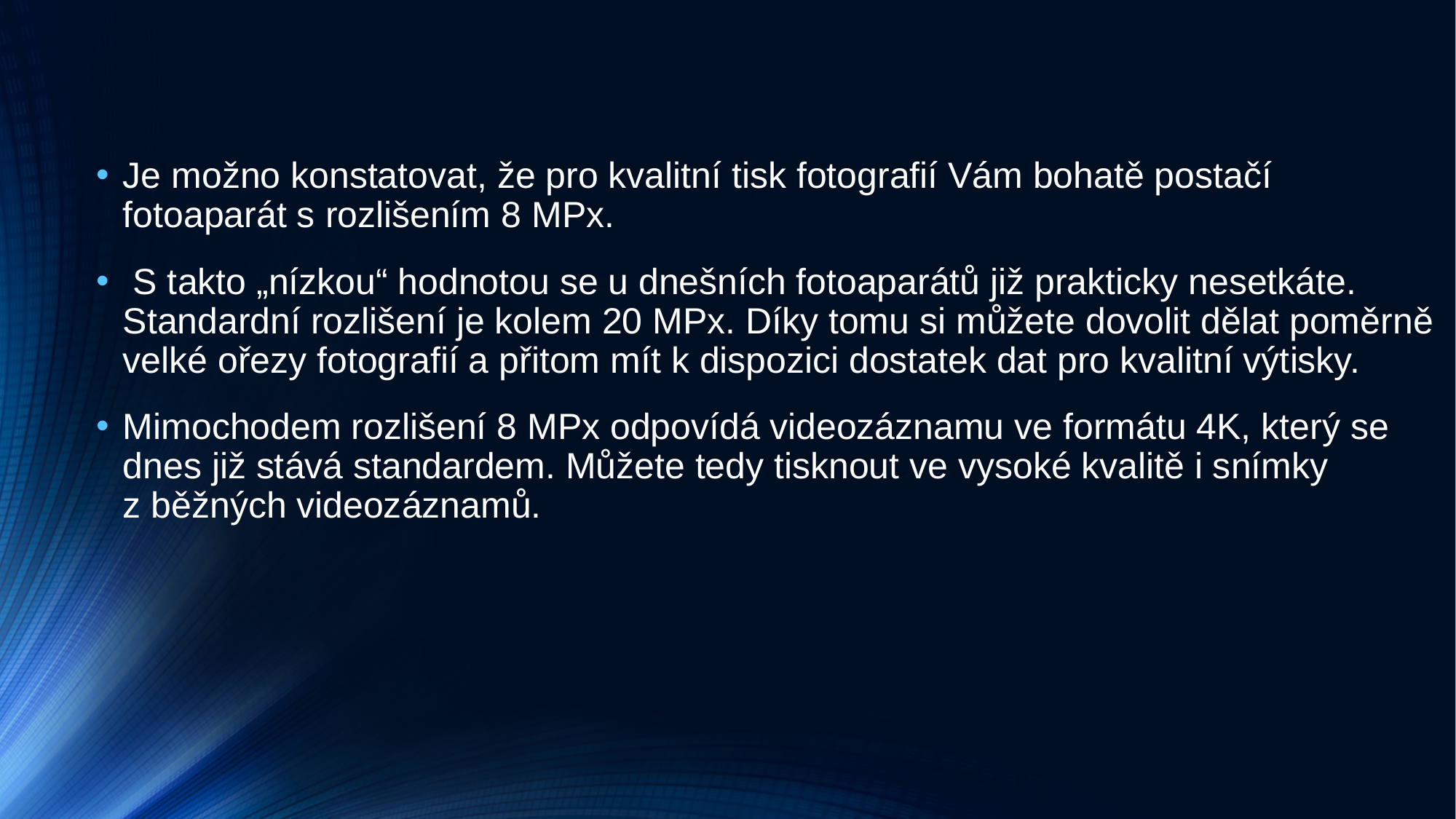

#
Je možno konstatovat, že pro kvalitní tisk fotografií Vám bohatě postačí fotoaparát s rozlišením 8 MPx.
 S takto „nízkou“ hodnotou se u dnešních fotoaparátů již prakticky nesetkáte. Standardní rozlišení je kolem 20 MPx. Díky tomu si můžete dovolit dělat poměrně velké ořezy fotografií a přitom mít k dispozici dostatek dat pro kvalitní výtisky.
Mimochodem rozlišení 8 MPx odpovídá videozáznamu ve formátu 4K, který se dnes již stává standardem. Můžete tedy tisknout ve vysoké kvalitě i snímky z běžných videozáznamů.